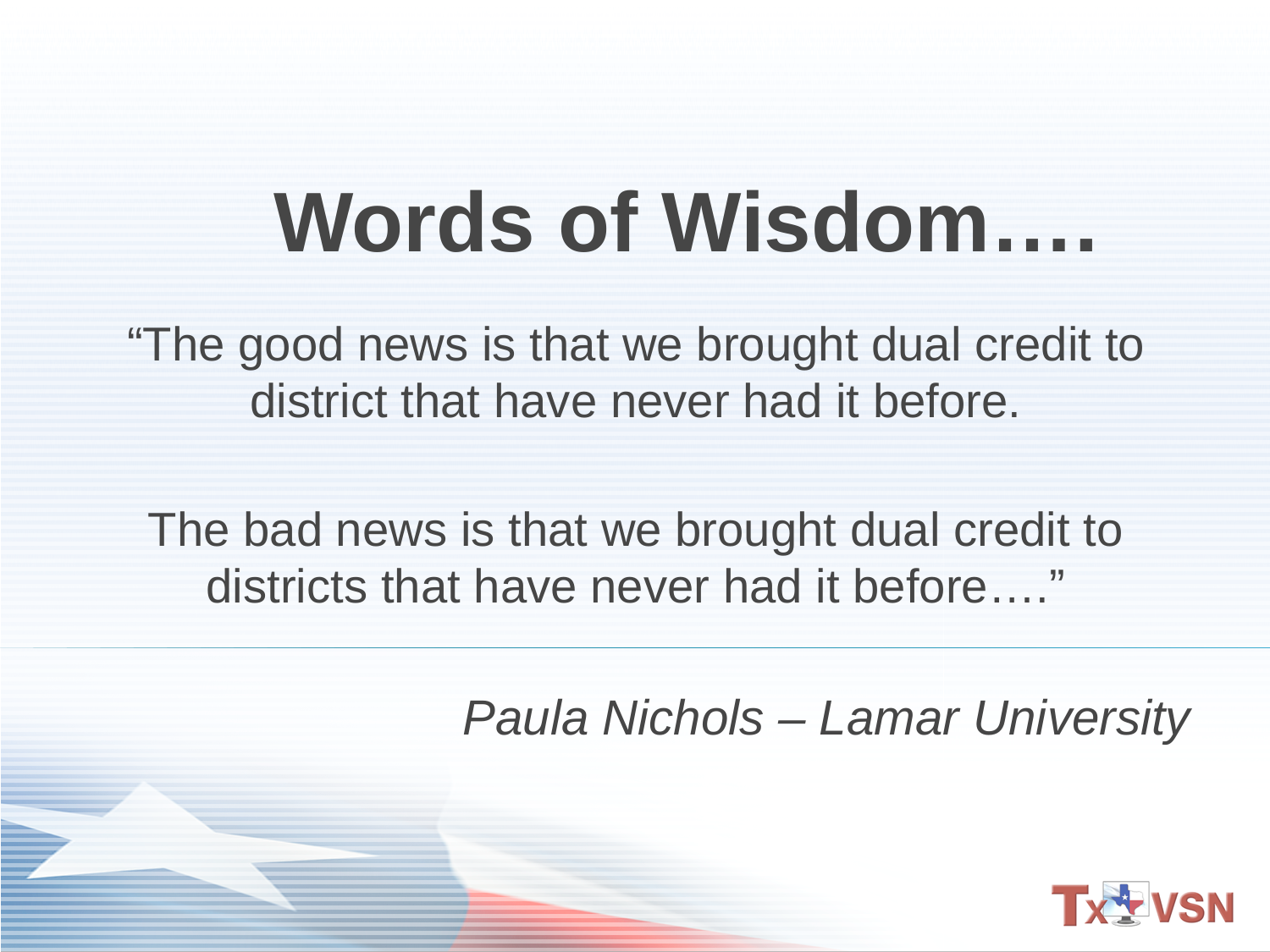

# Words of Wisdom….
“The good news is that we brought dual credit to district that have never had it before.

The bad news is that we brought dual credit to districts that have never had it before….”

Paula Nichols – Lamar University